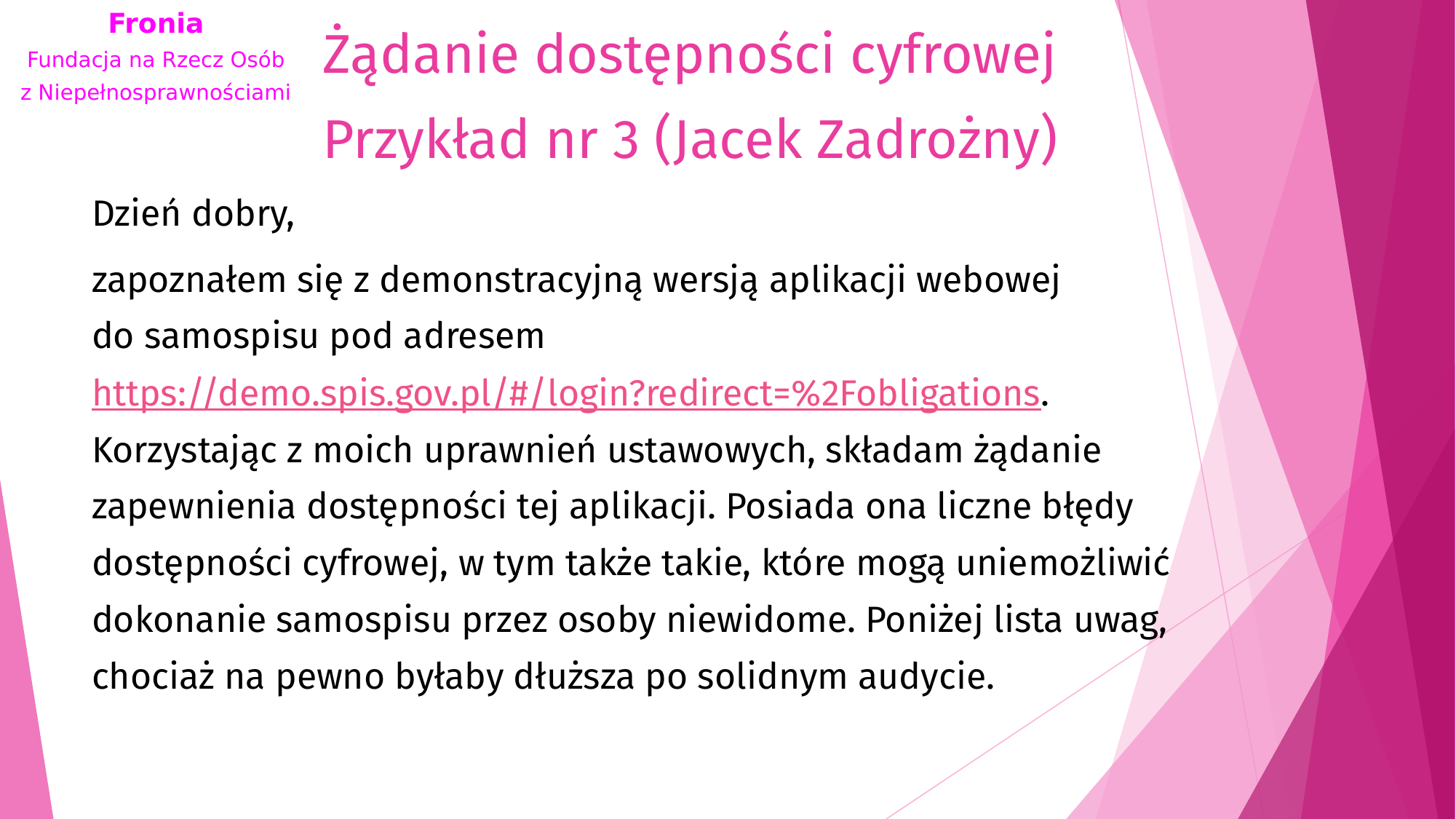

# Żądanie dostępności cyfrowej Przykład nr 3 (Jacek Zadrożny)
Dzień dobry,
zapoznałem się z demonstracyjną wersją aplikacji webowej do samospisu pod adresem https://demo.spis.gov.pl/#/login?redirect=%2Fobligations. Korzystając z moich uprawnień ustawowych, składam żądanie zapewnienia dostępności tej aplikacji. Posiada ona liczne błędy dostępności cyfrowej, w tym także takie, które mogą uniemożliwić dokonanie samospisu przez osoby niewidome. Poniżej lista uwag, chociaż na pewno byłaby dłuższa po solidnym audycie.